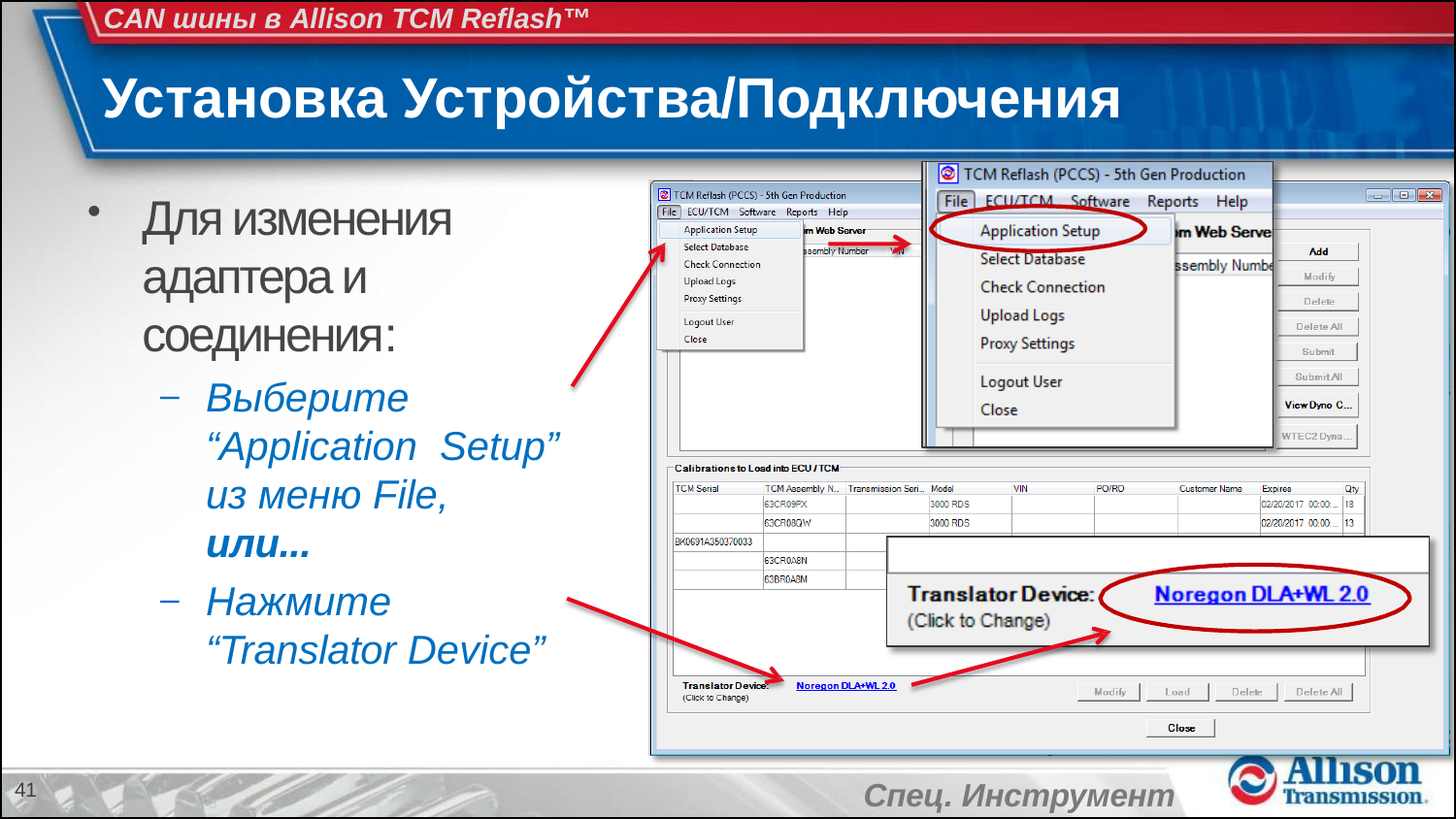

CAN шины в Allison TCM Reflash™
# Установка Устройства/Подключения

Для изменения адаптера и соединения:
Выберите “Application  Setup” из меню File, или...
Нажмите “Translator Device”

41
Спец. Инструмент